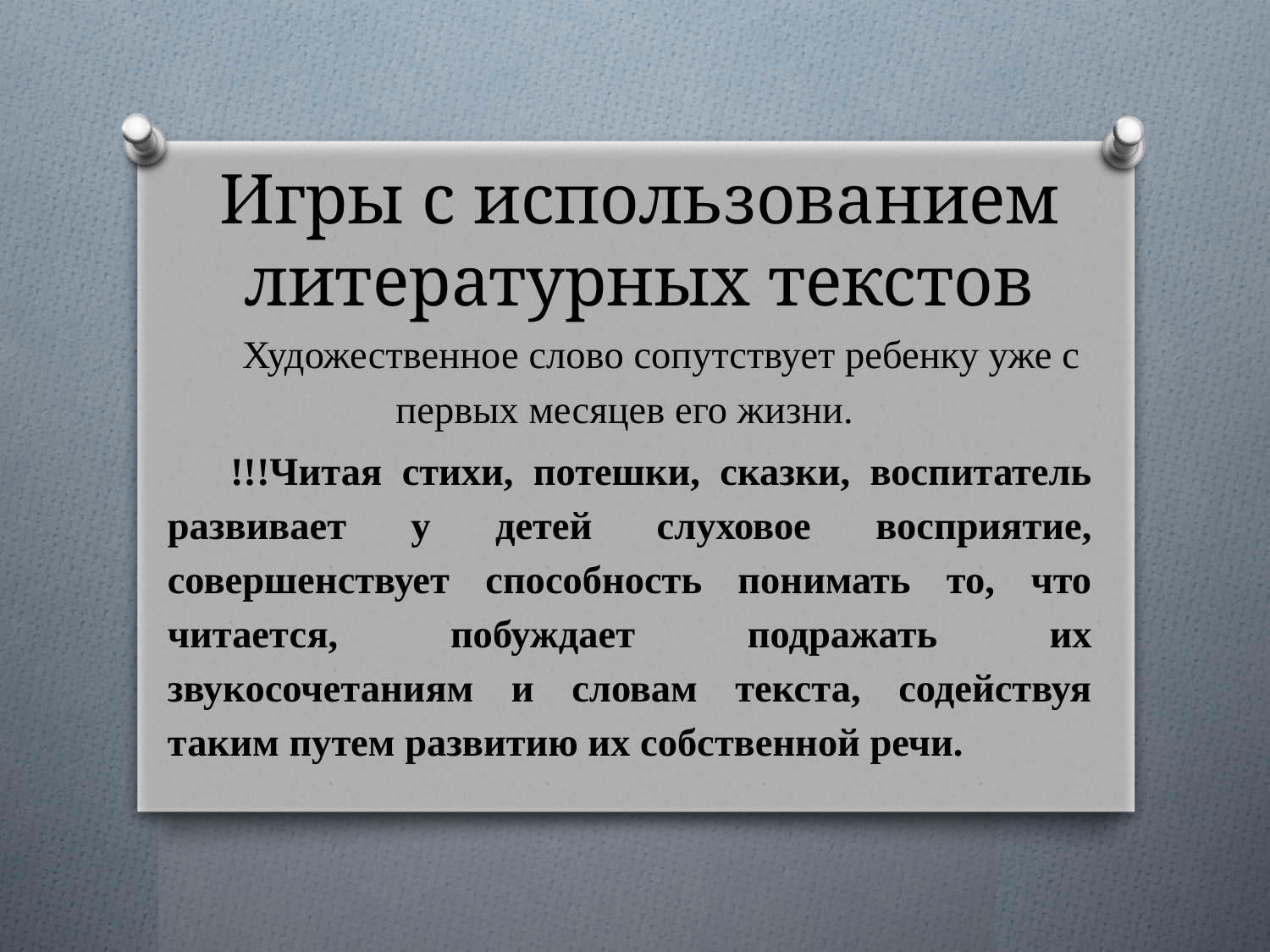

# Игры с использованием литературных текстов
Художественное слово сопутствует ребенку уже с первых месяцев его жизни.
!!!Читая стихи, потешки, сказки, воспитатель развивает у детей слуховое восприятие, совершенствует способность понимать то, что читается, побуждает подражать их звукосочетаниям и словам текста, содействуя таким путем развитию их собственной речи.